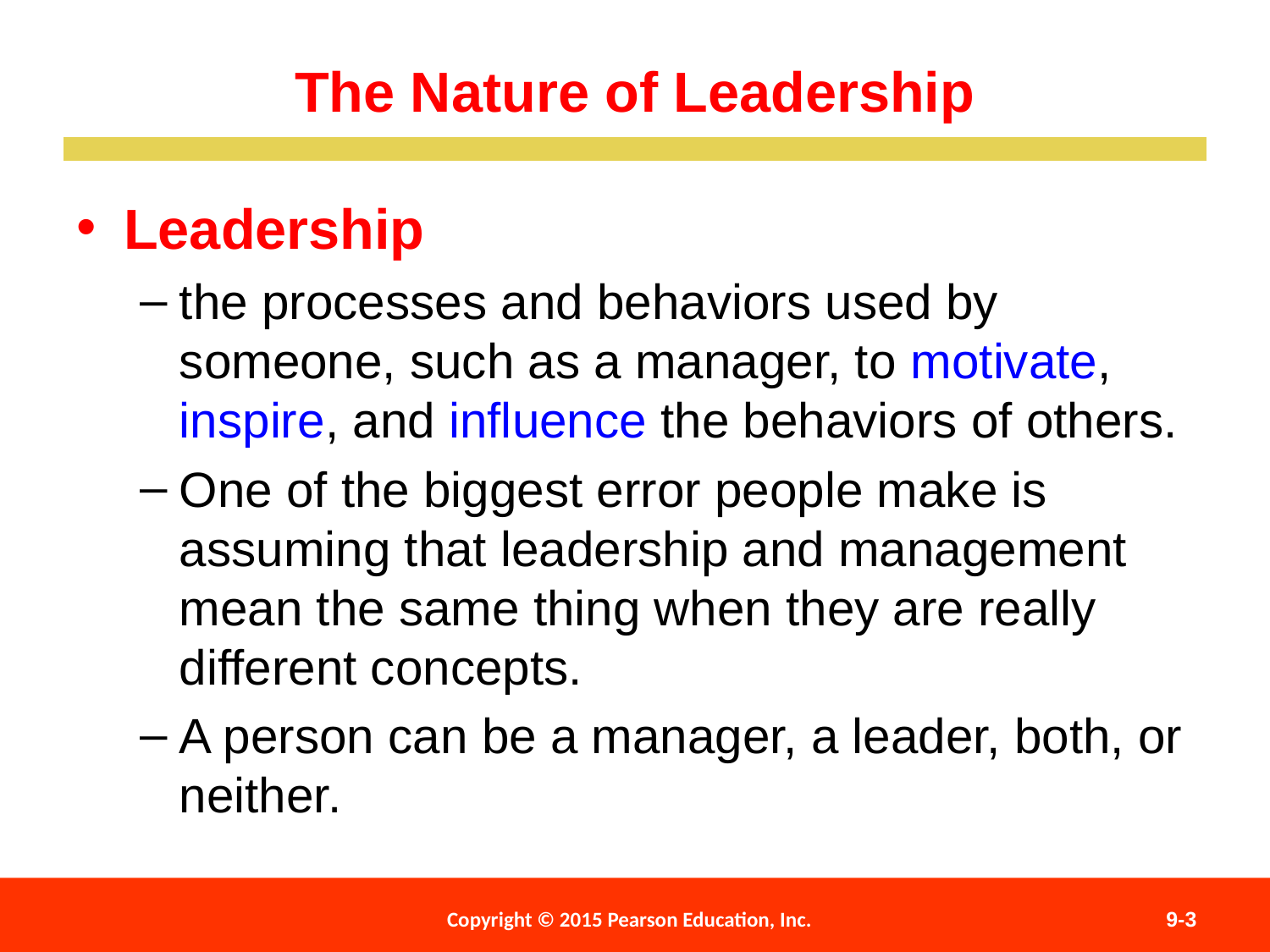

The Nature of Leadership
Leadership
the processes and behaviors used by someone, such as a manager, to motivate, inspire, and influence the behaviors of others.
One of the biggest error people make is assuming that leadership and management mean the same thing when they are really different concepts.
A person can be a manager, a leader, both, or neither.